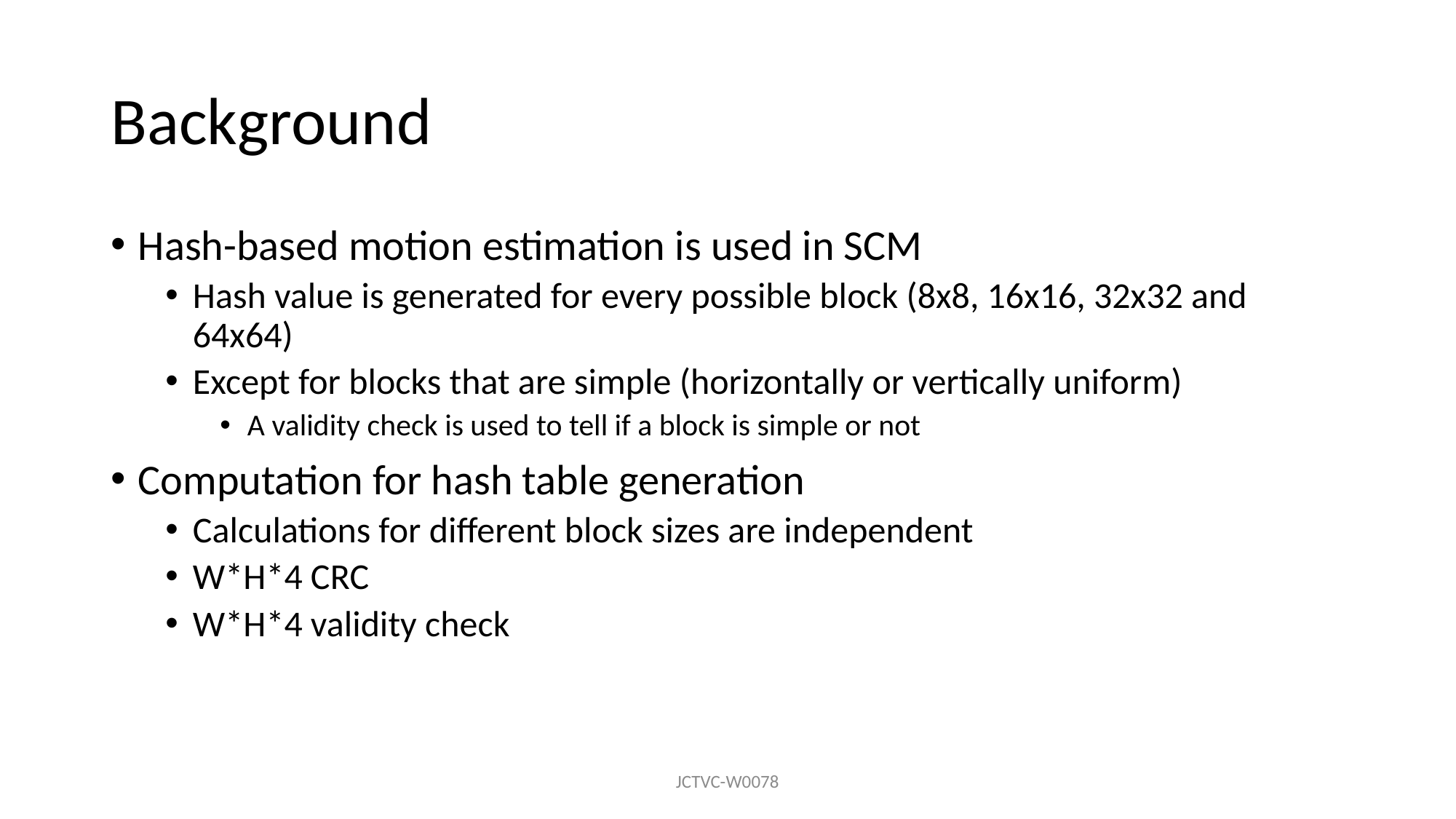

# Background
Hash-based motion estimation is used in SCM
Hash value is generated for every possible block (8x8, 16x16, 32x32 and 64x64)
Except for blocks that are simple (horizontally or vertically uniform)
A validity check is used to tell if a block is simple or not
Computation for hash table generation
Calculations for different block sizes are independent
W*H*4 CRC
W*H*4 validity check
JCTVC-W0078